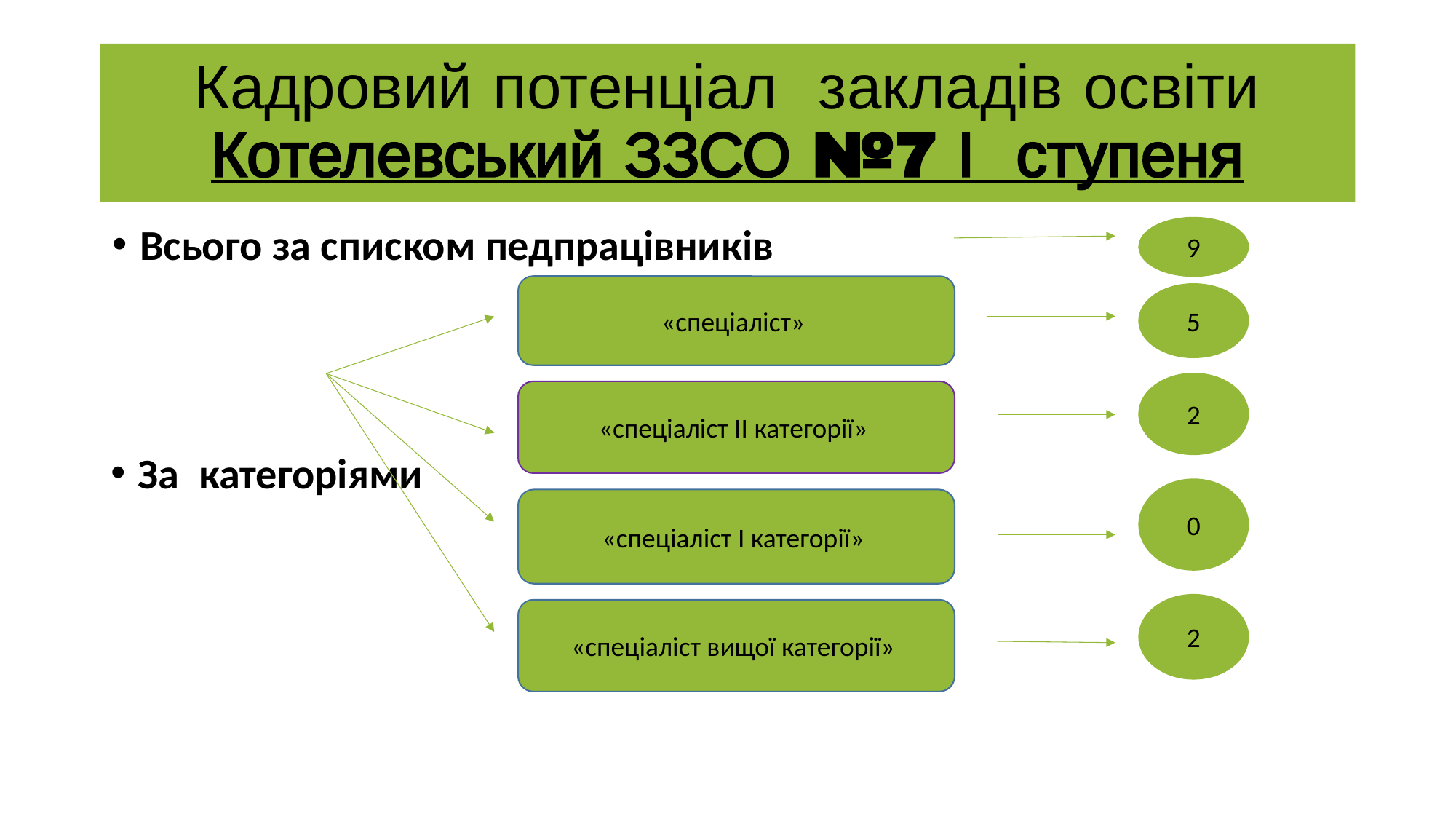

#
Кадровий потенціал  закладів освіти
Котелевський ЗЗСО №7 І  ступеня
9

Всього за списком педпрацівників

За  категоріями

«спеціаліст»
5
2
«спеціаліст ІІ категорії»
0
«спеціаліст І категорії»
2
«спеціаліст вищої категорії»